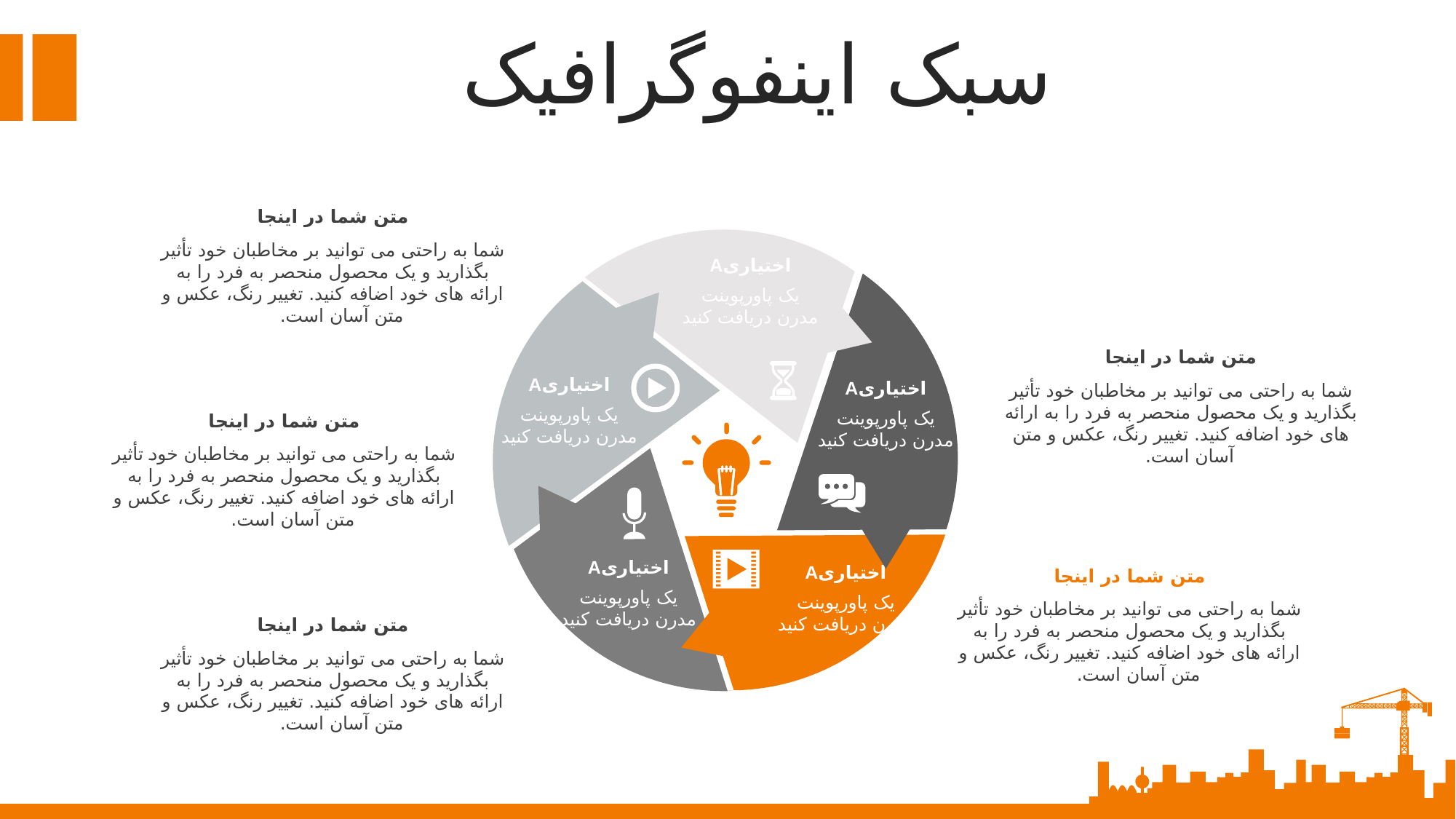

سبک اینفوگرافیک
متن شما در اینجا
شما به راحتی می توانید بر مخاطبان خود تأثیر بگذارید و یک محصول منحصر به فرد را به ارائه های خود اضافه کنید. تغییر رنگ، عکس و متن آسان است.

اختیاریA
یک پاورپوینت مدرن دریافت کنید

متن شما در اینجا
شما به راحتی می توانید بر مخاطبان خود تأثیر بگذارید و یک محصول منحصر به فرد را به ارائه های خود اضافه کنید. تغییر رنگ، عکس و متن آسان است.

اختیاریA
یک پاورپوینت مدرن دریافت کنید
اختیاریA
یک پاورپوینت مدرن دریافت کنید
متن شما در اینجا
شما به راحتی می توانید بر مخاطبان خود تأثیر بگذارید و یک محصول منحصر به فرد را به ارائه های خود اضافه کنید. تغییر رنگ، عکس و متن آسان است.

اختیاریA
یک پاورپوینت مدرن دریافت کنید
اختیاریA
یک پاورپوینت مدرن دریافت کنید
متن شما در اینجا
شما به راحتی می توانید بر مخاطبان خود تأثیر بگذارید و یک محصول منحصر به فرد را به ارائه های خود اضافه کنید. تغییر رنگ، عکس و متن آسان است.
متن شما در اینجا
شما به راحتی می توانید بر مخاطبان خود تأثیر بگذارید و یک محصول منحصر به فرد را به ارائه های خود اضافه کنید. تغییر رنگ، عکس و متن آسان است.